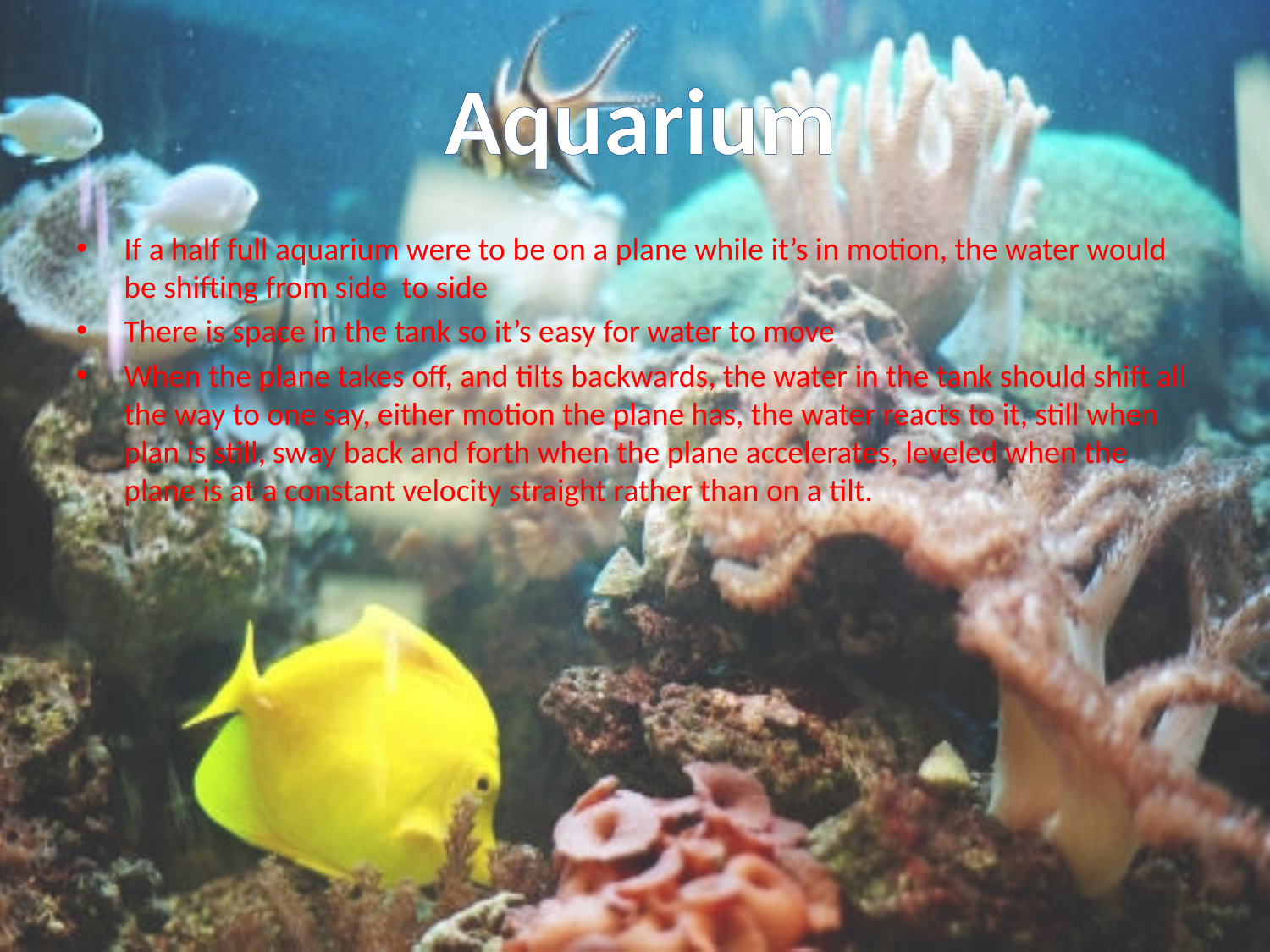

Aquarium
If a half full aquarium were to be on a plane while it’s in motion, the water would be shifting from side  to side
There is space in the tank so it’s easy for water to move
When the plane takes off, and tilts backwards, the water in the tank should shift all the way to one say, either motion the plane has, the water reacts to it, still when plan is still, sway back and forth when the plane accelerates, leveled when the plane is at a constant velocity straight rather than on a tilt.